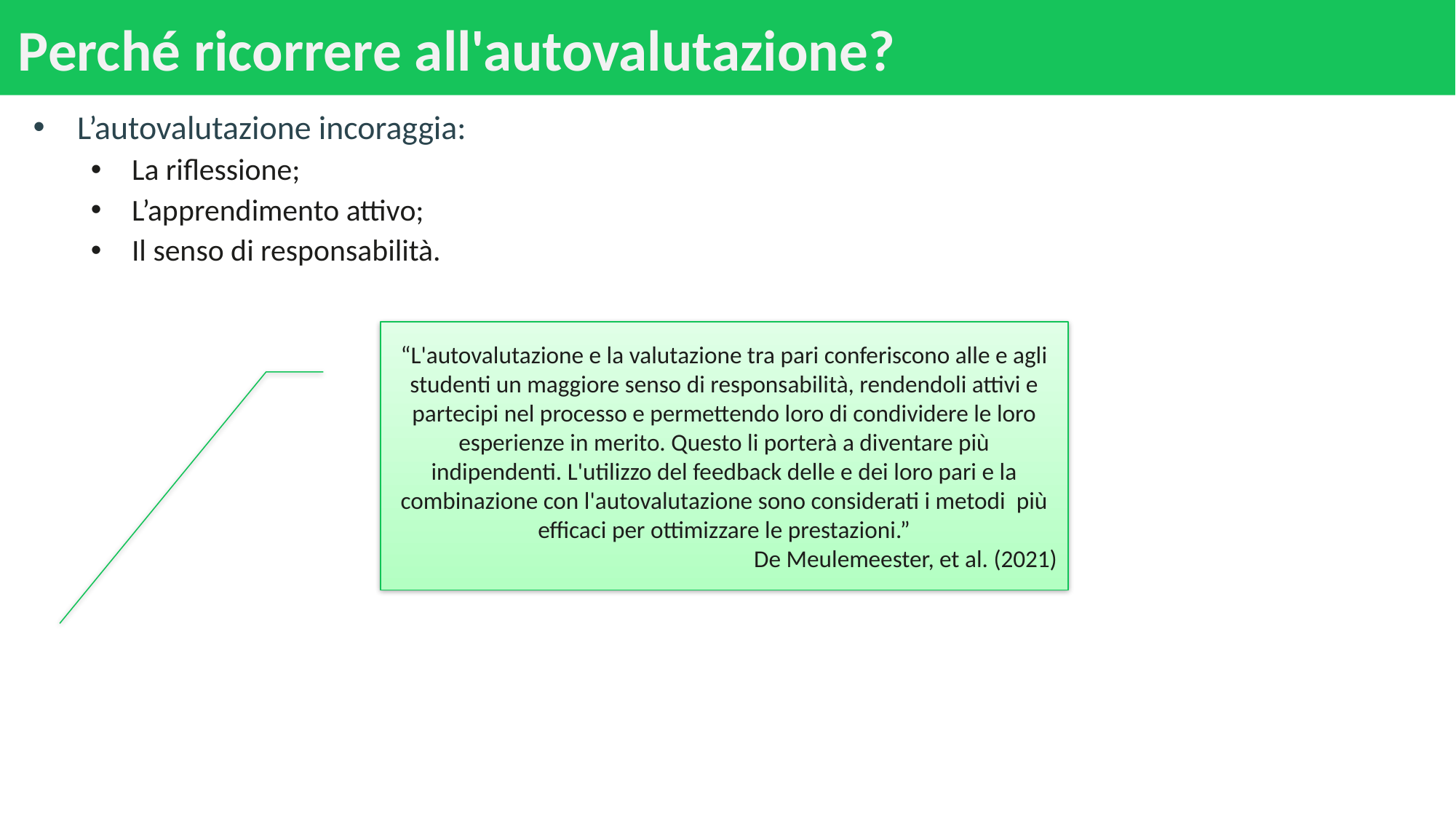

# Perché ricorrere all'autovalutazione?
L’autovalutazione incoraggia:
La riflessione;
L’apprendimento attivo;
Il senso di responsabilità.

“L'autovalutazione e la valutazione tra pari conferiscono alle e agli studenti un maggiore senso di responsabilità, rendendoli attivi e partecipi nel processo e permettendo loro di condividere le loro esperienze in merito. Questo li porterà a diventare più indipendenti. L'utilizzo del feedback delle e dei loro pari e la combinazione con l'autovalutazione sono considerati i metodi  più efficaci per ottimizzare le prestazioni.”
De Meulemeester, et al. (2021)